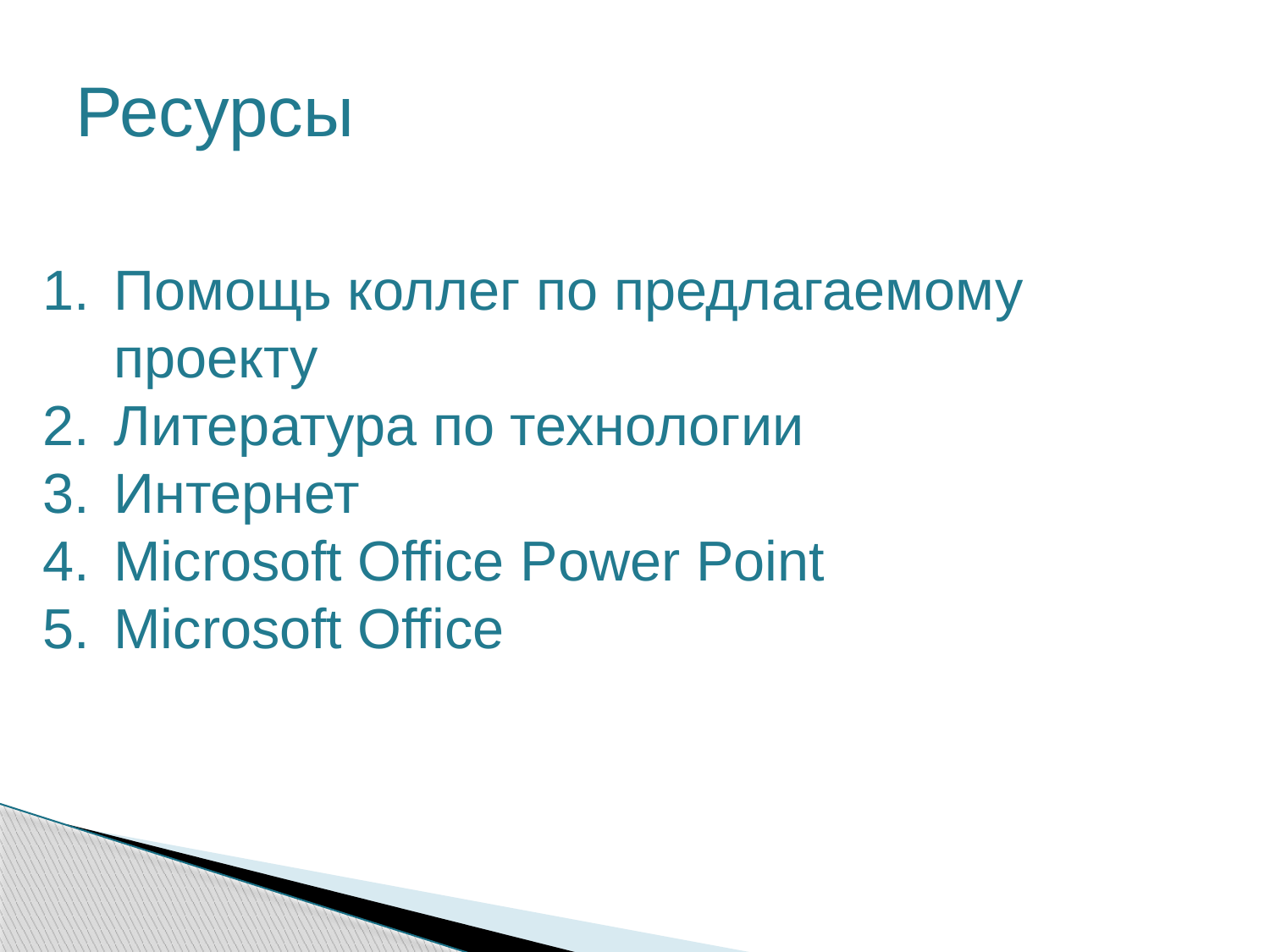

Ресурсы
Помощь коллег по предлагаемому проекту
Литература по технологии
Интернет
Microsoft Office Power Point
Microsoft Office